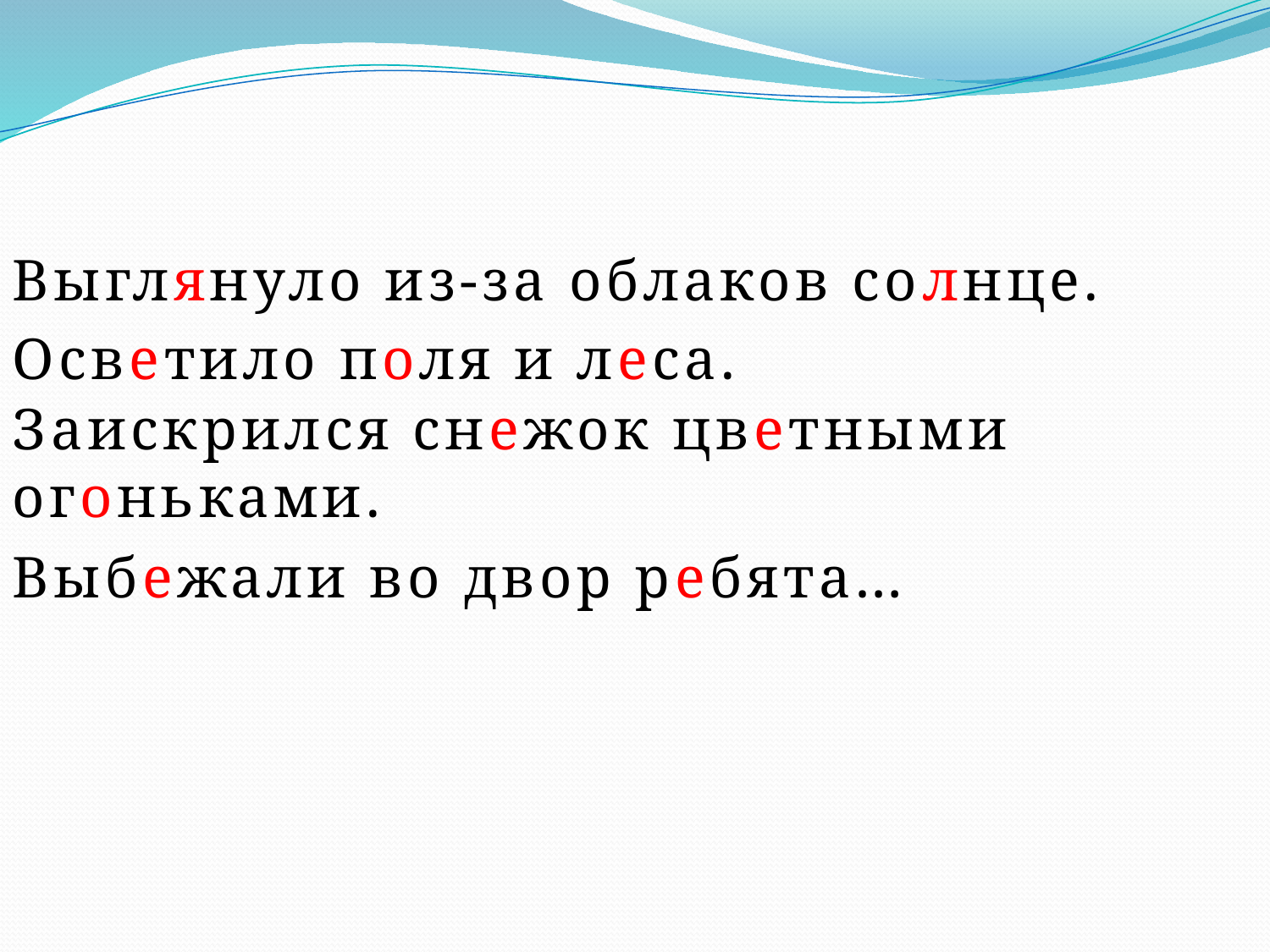

Выглянуло из-за облаков солнце.
Осветило поля и леса.
Заискрился снежок цветными огоньками.
Выбежали во двор ребята…